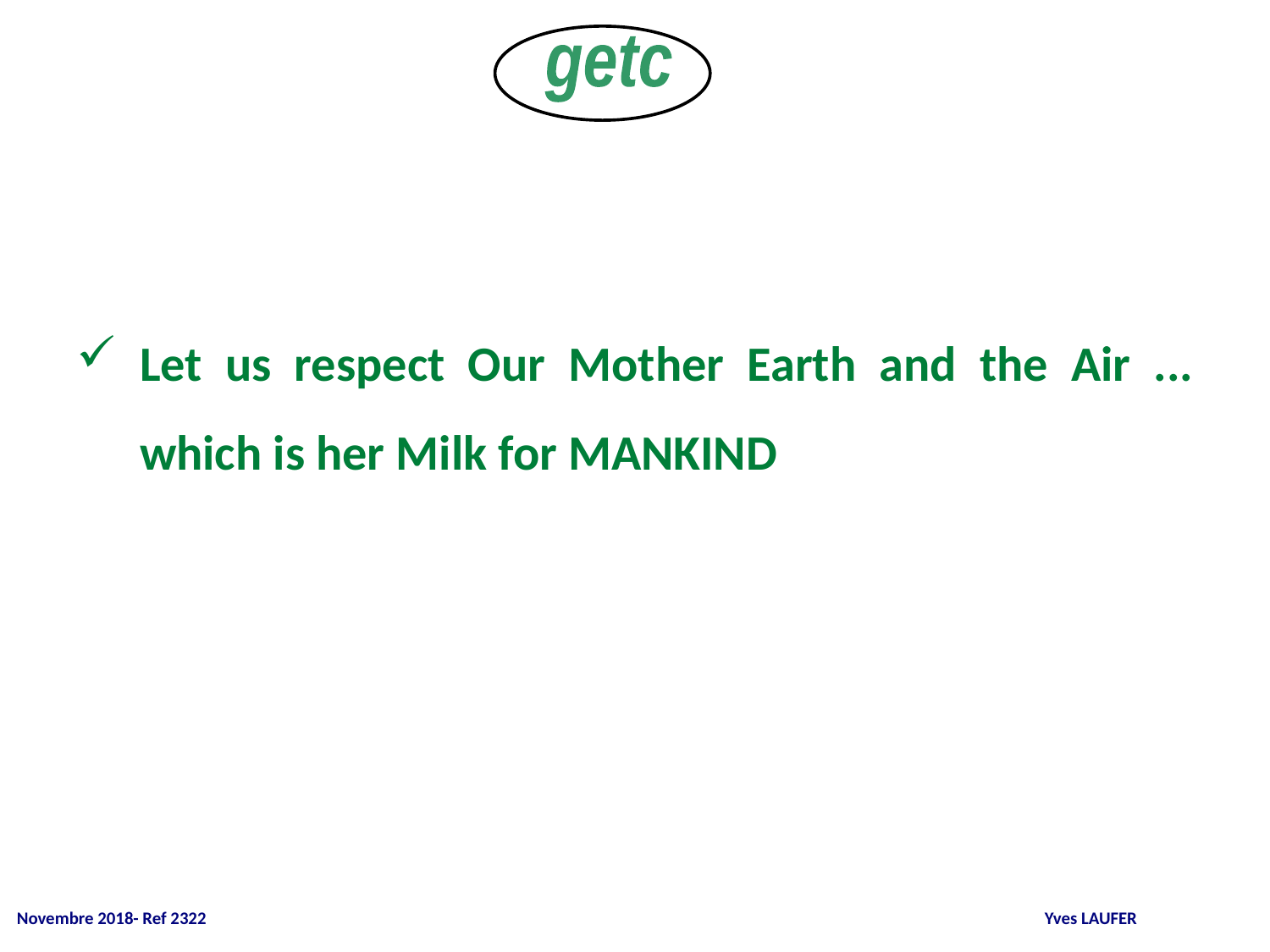

getc
Let us respect Our Mother Earth and the Air ... which is her Milk for MANKIND

 Novembre 2018- Ref 2322                                                                                                                      			    Yves LAUFER